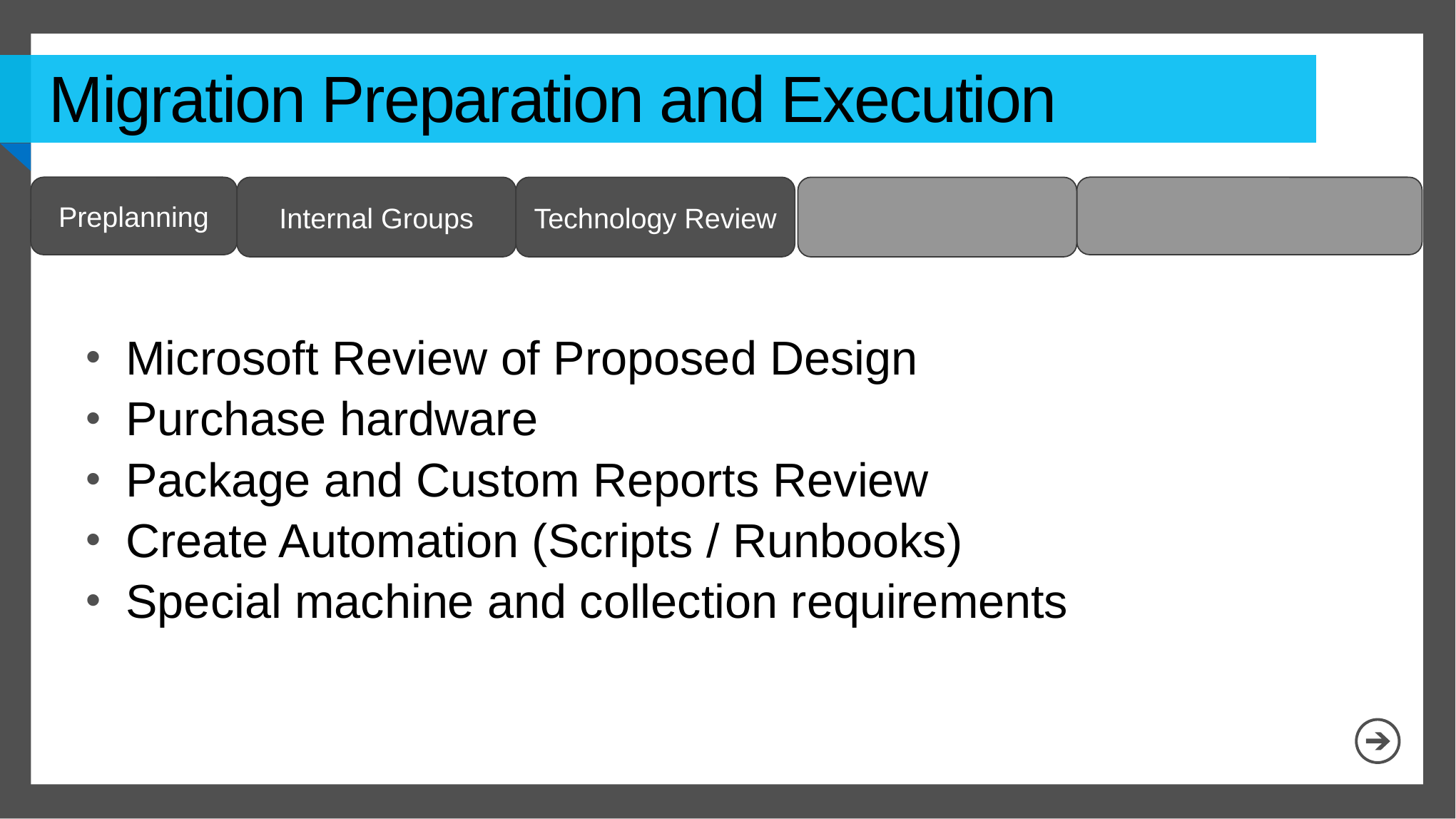

# Migration Preparation and Execution
Preplanning
Internal Groups
Technology Review

Microsoft Review of Proposed Design
Purchase hardware
Package and Custom Reports Review
Create Automation (Scripts / Runbooks)
Special machine and collection requirements